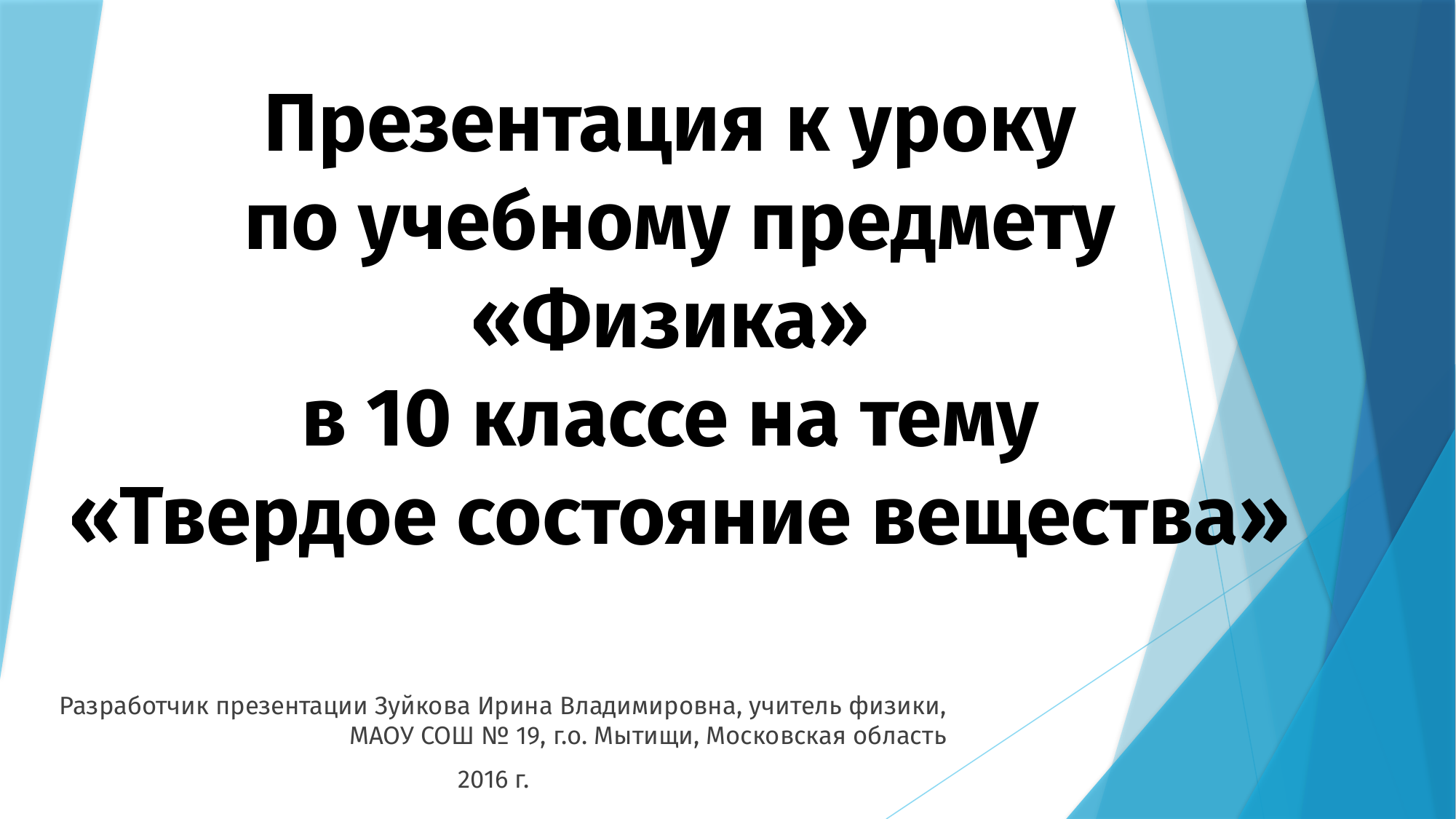

# Презентация к уроку по учебному предмету «Физика» в 10 классе на тему «Твердое состояние вещества»
Разработчик презентации Зуйкова Ирина Владимировна, учитель физики, МАОУ СОШ № 19, г.о. Мытищи, Московская область
2016 г.